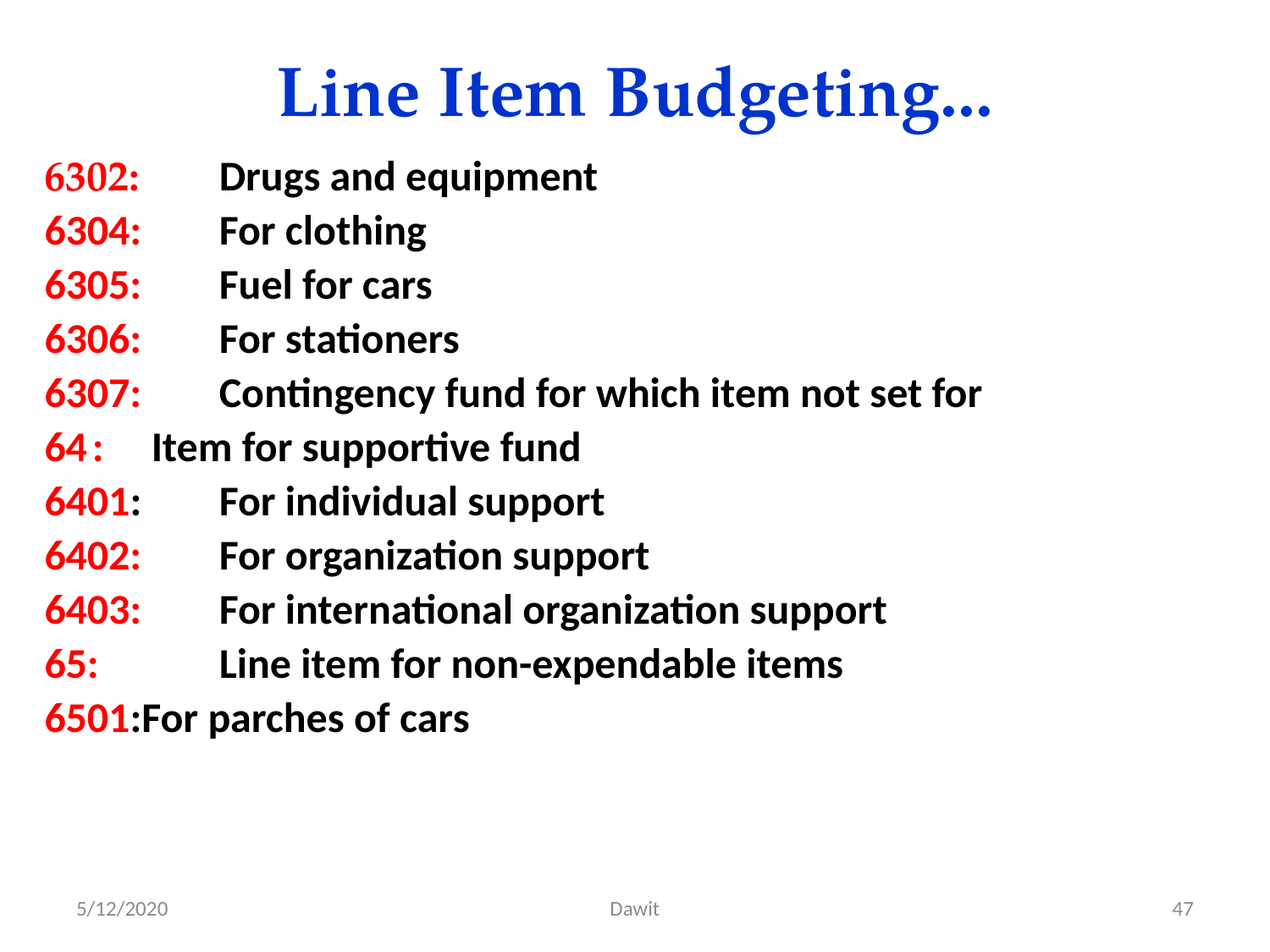

# Line Item Budgeting...
6302:	Drugs and equipment
6304:	For clothing
6305:	Fuel for cars
6306:	For stationers
6307:	Contingency fund for which item not set for
64	:     Item for supportive fund
6401:	For individual support
6402:	For organization support
6403:	For international organization support
65:	Line item for non-expendable items
6501:For parches of cars

5/12/2020
Dawit
47